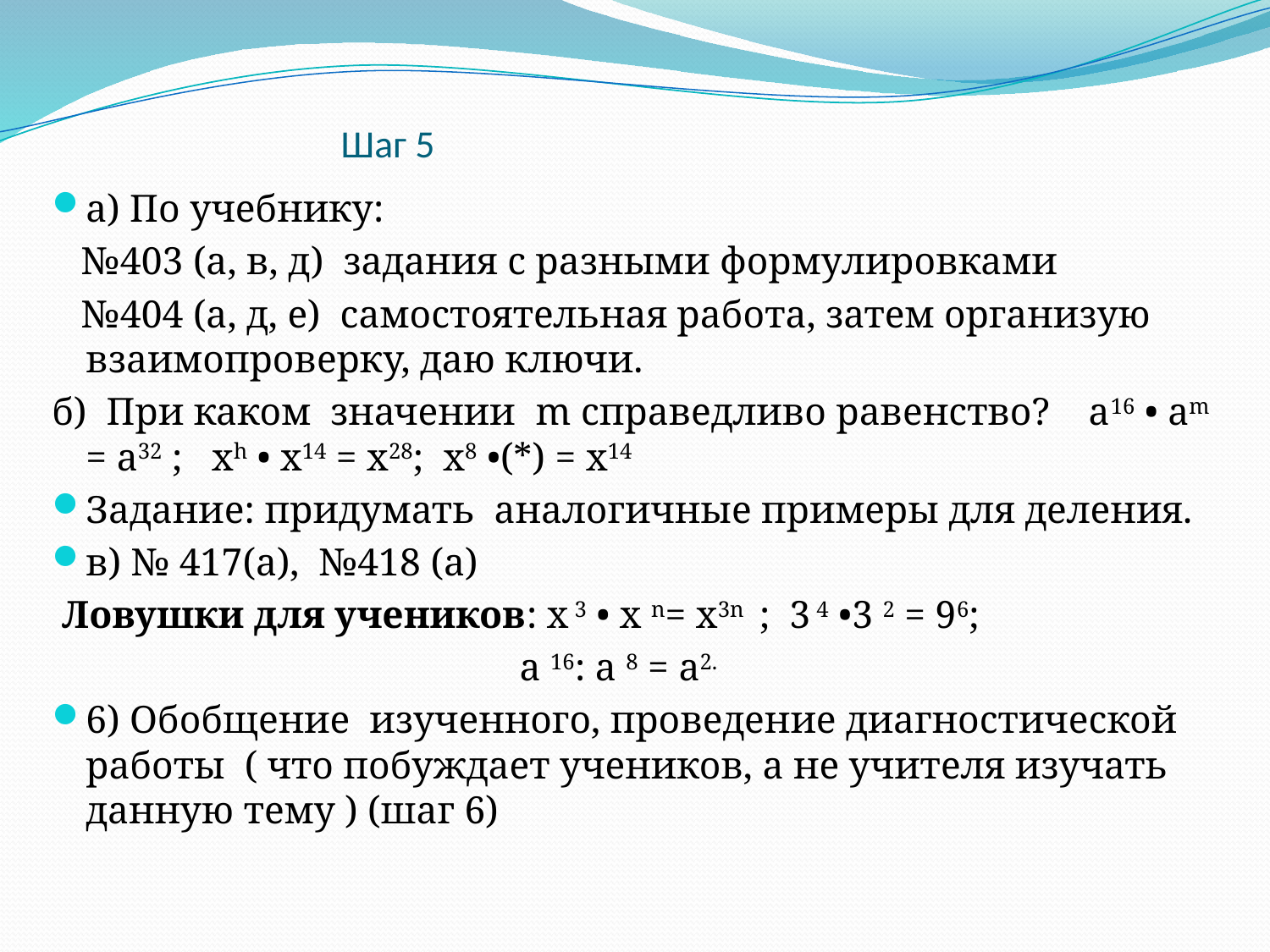

# Шаг 5
а) По учебнику:
   №403 (а, в, д)  задания с разными формулировками
   №404 (а, д, е)  самостоятельная работа, затем организую  взаимопроверку, даю ключи.
б)  При каком  значении  m справедливо равенство?    а16 • аm = а32 ;   хh • х14 = х28;  х8 •(*) = х14
Задание: придумать  аналогичные примеры для деления.
в) № 417(а),  №418 (а)
 Ловушки для учеников: х 3 • х n= х3n  ;  3 4 •3 2 = 96;
                                                а 16: а 8 = а2.
6) Обобщение  изученного, проведение диагностической работы  ( что побуждает учеников, а не учителя изучать данную тему ) (шаг 6)